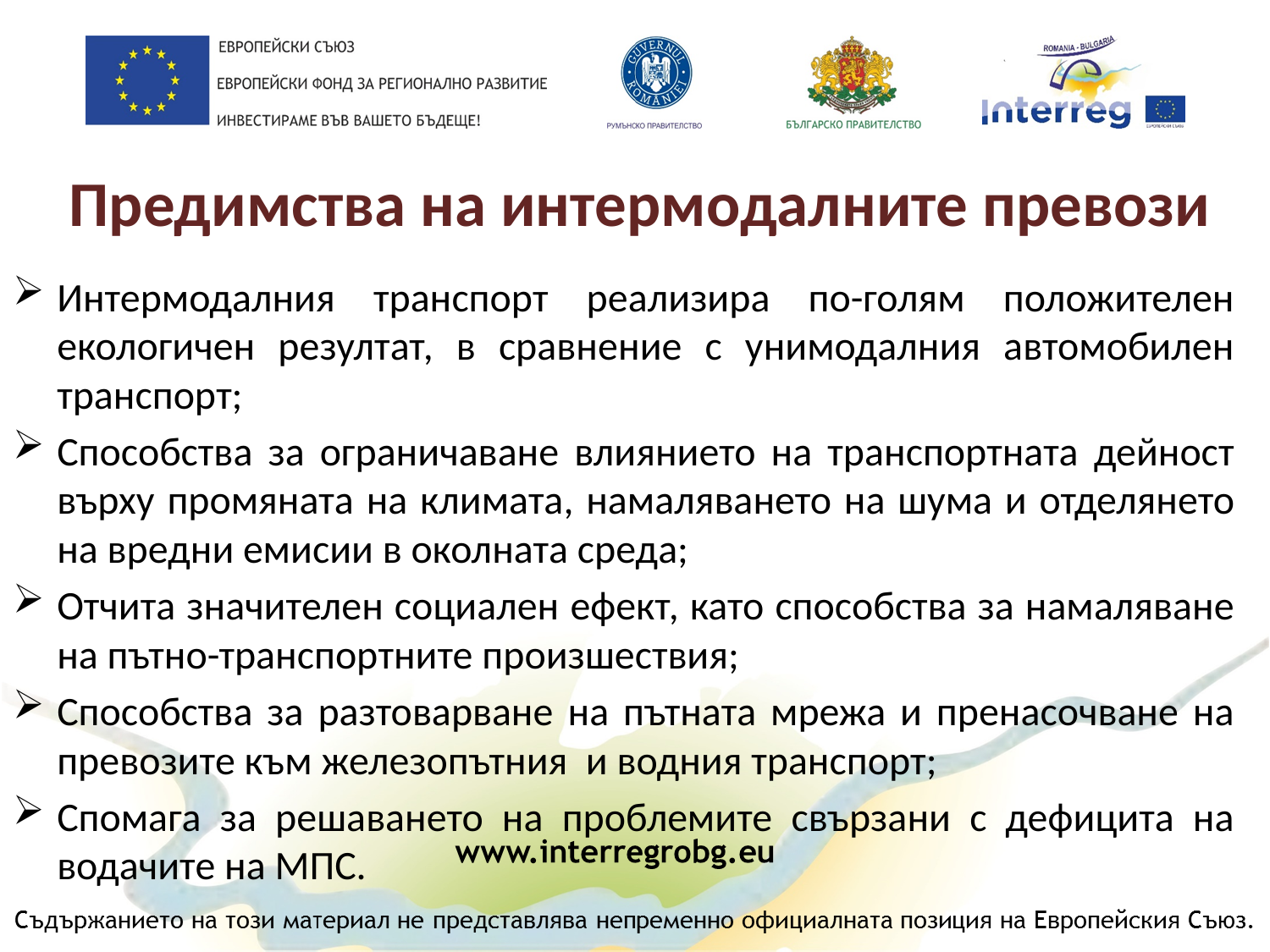

# Предимства на интермодалните превози
Интермодалния транспорт реализира по-голям положителен екологичен резултат, в сравнение с унимодалния автомобилен транспорт;
Способства за ограничаване влиянието на транспортната дейност върху промяната на климата, намаляването на шума и отделянето на вредни емисии в околната среда;
Отчита значителен социален ефект, като способства за намаляване на пътно-транспортните произшествия;
Способства за разтоварване на пътната мрежа и пренасочване на превозите към железопътния  и водния транспорт;
Спомага за решаването на проблемите свързани с дефицита на водачите на МПС.